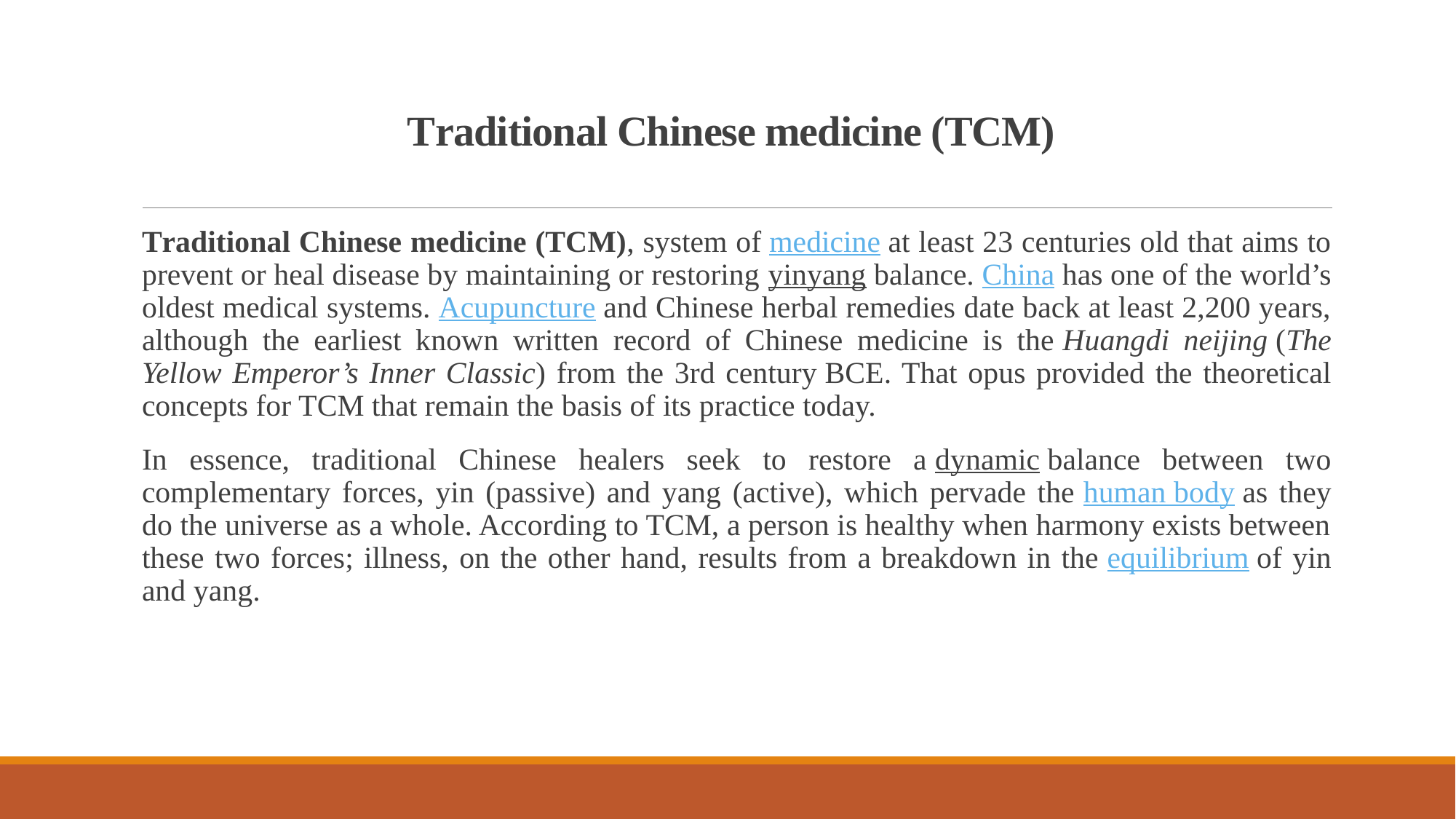

# Traditional Chinese medicine (TCM)
Traditional Chinese medicine (TCM), system of medicine at least 23 centuries old that aims to prevent or heal disease by maintaining or restoring yinyang balance. China has one of the world’s oldest medical systems. Acupuncture and Chinese herbal remedies date back at least 2,200 years, although the earliest known written record of Chinese medicine is the Huangdi neijing (The Yellow Emperor’s Inner Classic) from the 3rd century BCE. That opus provided the theoretical concepts for TCM that remain the basis of its practice today.
In essence, traditional Chinese healers seek to restore a dynamic balance between two complementary forces, yin (passive) and yang (active), which pervade the human body as they do the universe as a whole. According to TCM, a person is healthy when harmony exists between these two forces; illness, on the other hand, results from a breakdown in the equilibrium of yin and yang.